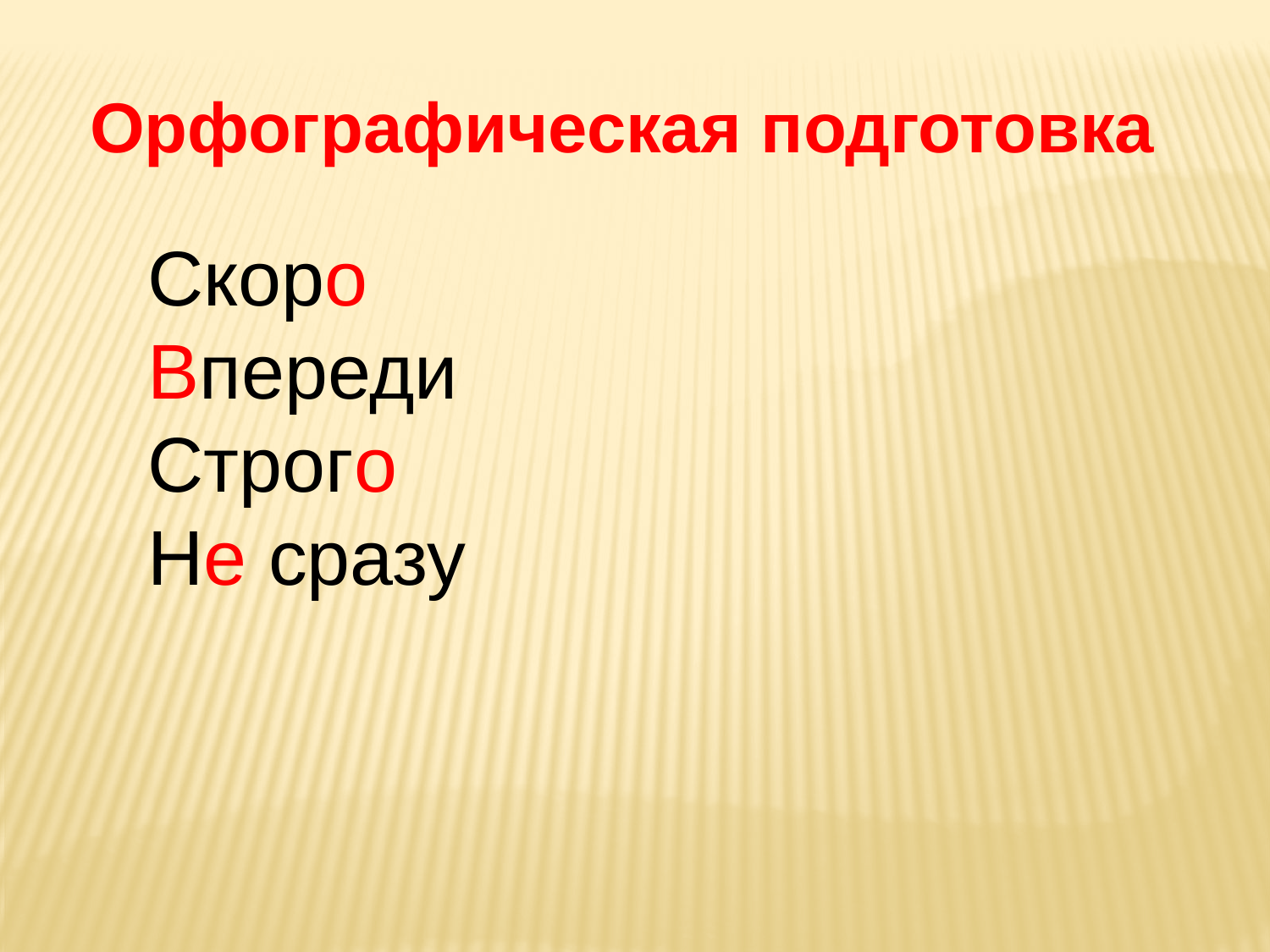

Скоро
Впереди
Строго
Не сразу

Орфографическая подготовка